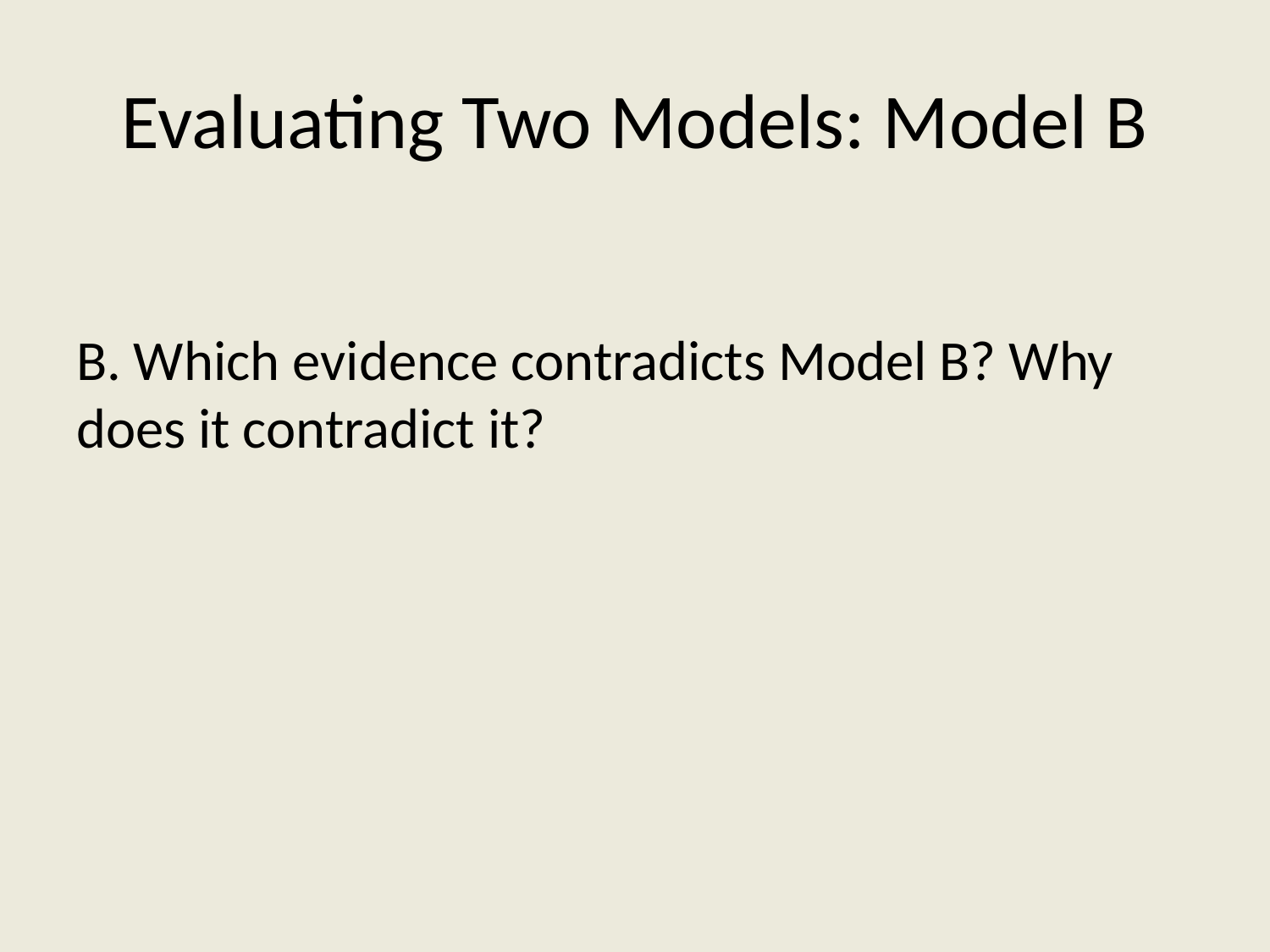

# Evaluating Two Models: Model B
B. Which evidence contradicts Model B? Why does it contradict it?